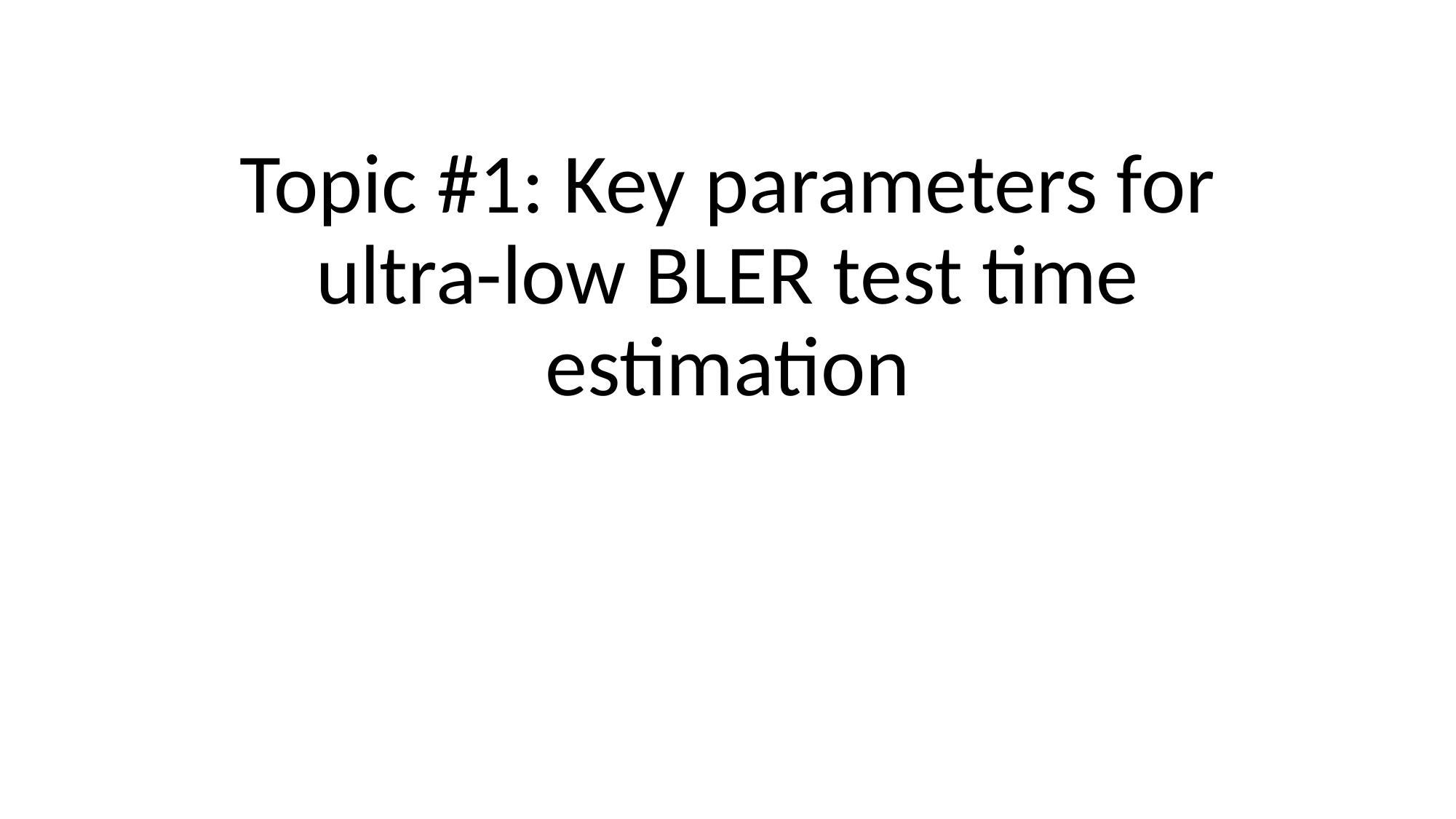

# Topic #1: Key parameters for ultra-low BLER test time estimation